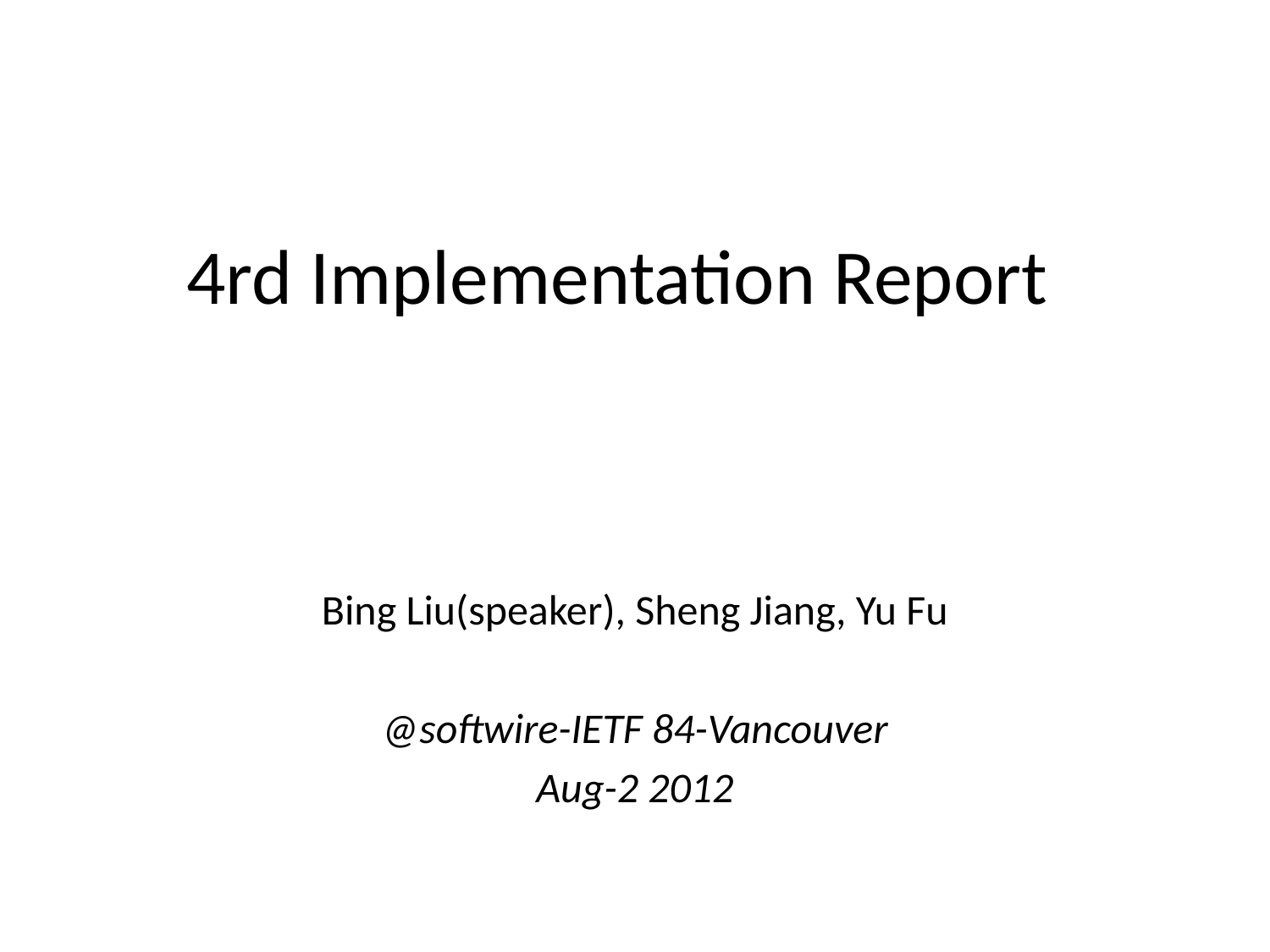

# 4rd Implementation Report
Bing Liu(speaker), Sheng Jiang, Yu Fu

@softwire-IETF 84-Vancouver
Aug-2 2012